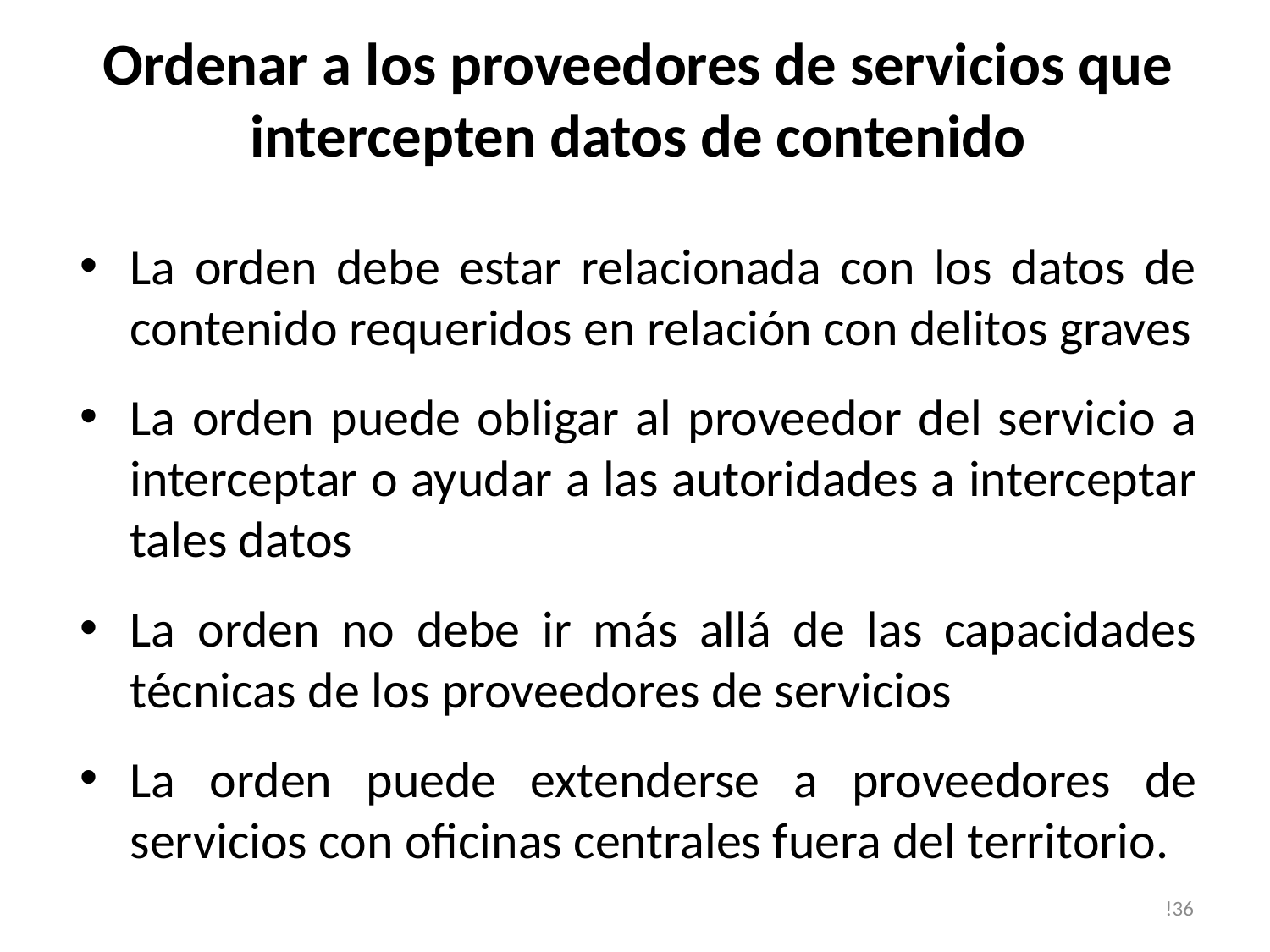

# Ordenar a los proveedores de servicios que intercepten datos de contenido
La orden debe estar relacionada con los datos de contenido requeridos en relación con delitos graves
La orden puede obligar al proveedor del servicio a interceptar o ayudar a las autoridades a interceptar tales datos
La orden no debe ir más allá de las capacidades técnicas de los proveedores de servicios
La orden puede extenderse a proveedores de servicios con oficinas centrales fuera del territorio.
!36